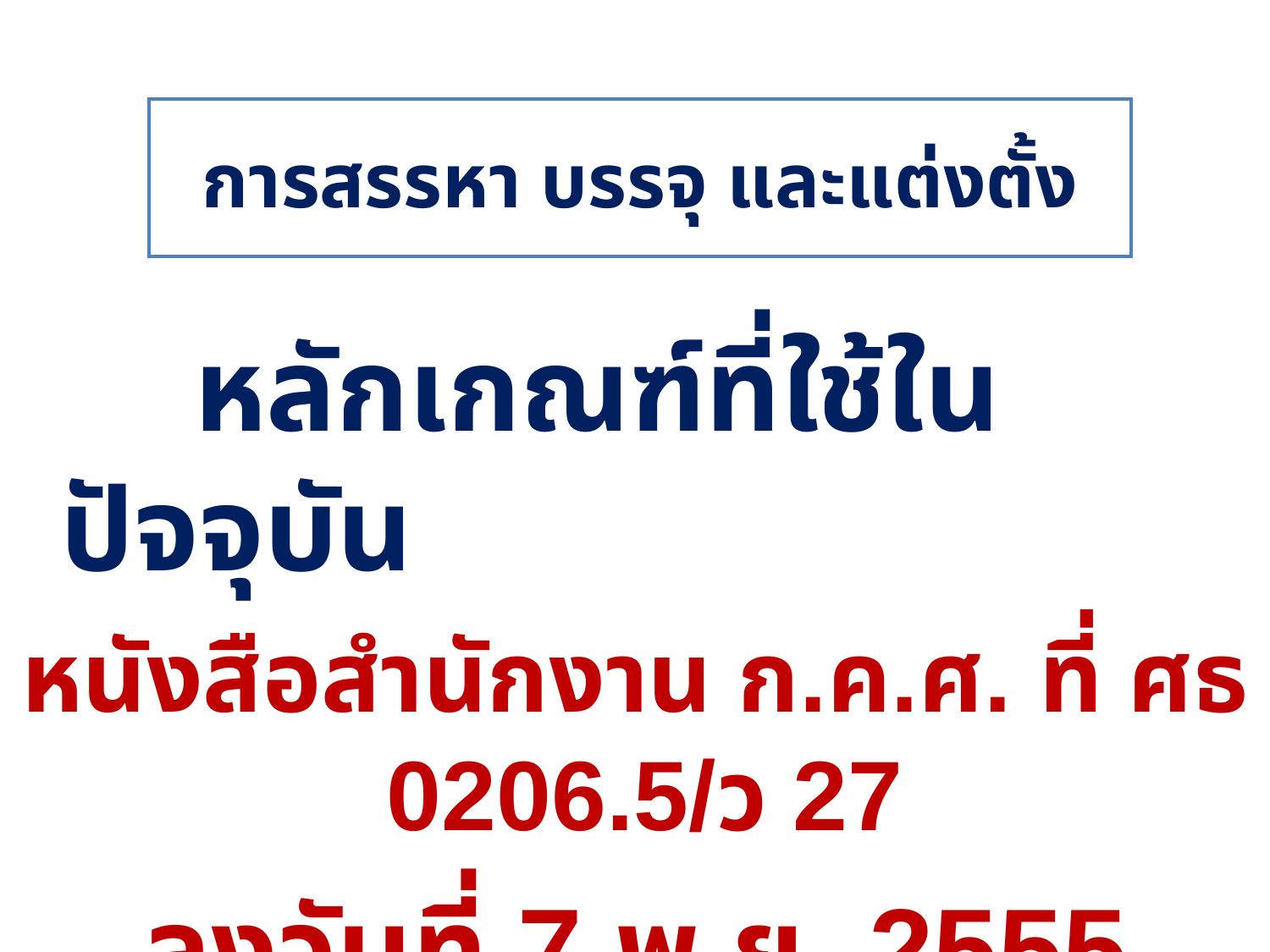

# การสรรหา บรรจุ และแต่งตั้ง
      หลักเกณฑ์ที่ใช้ในปัจจุบัน
หนังสือสำนักงาน ก.ค.ศ. ที่ ศธ 0206.5/ว 27
ลงวันที่ 7 พ.ย. 2555